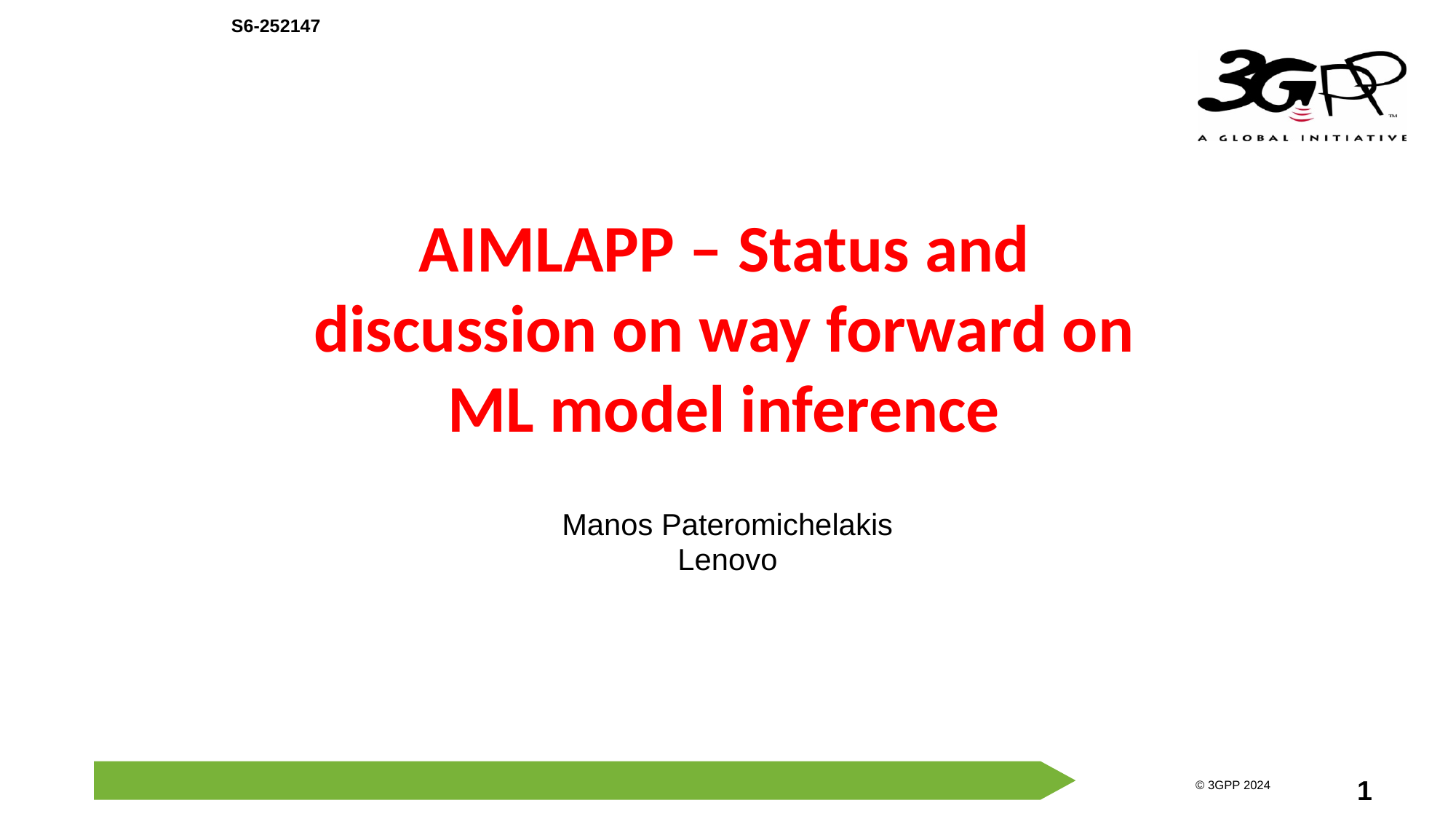

S6-252147
# AIMLAPP – Status and discussion on way forward on ML model inference

Manos Pateromichelakis
Lenovo